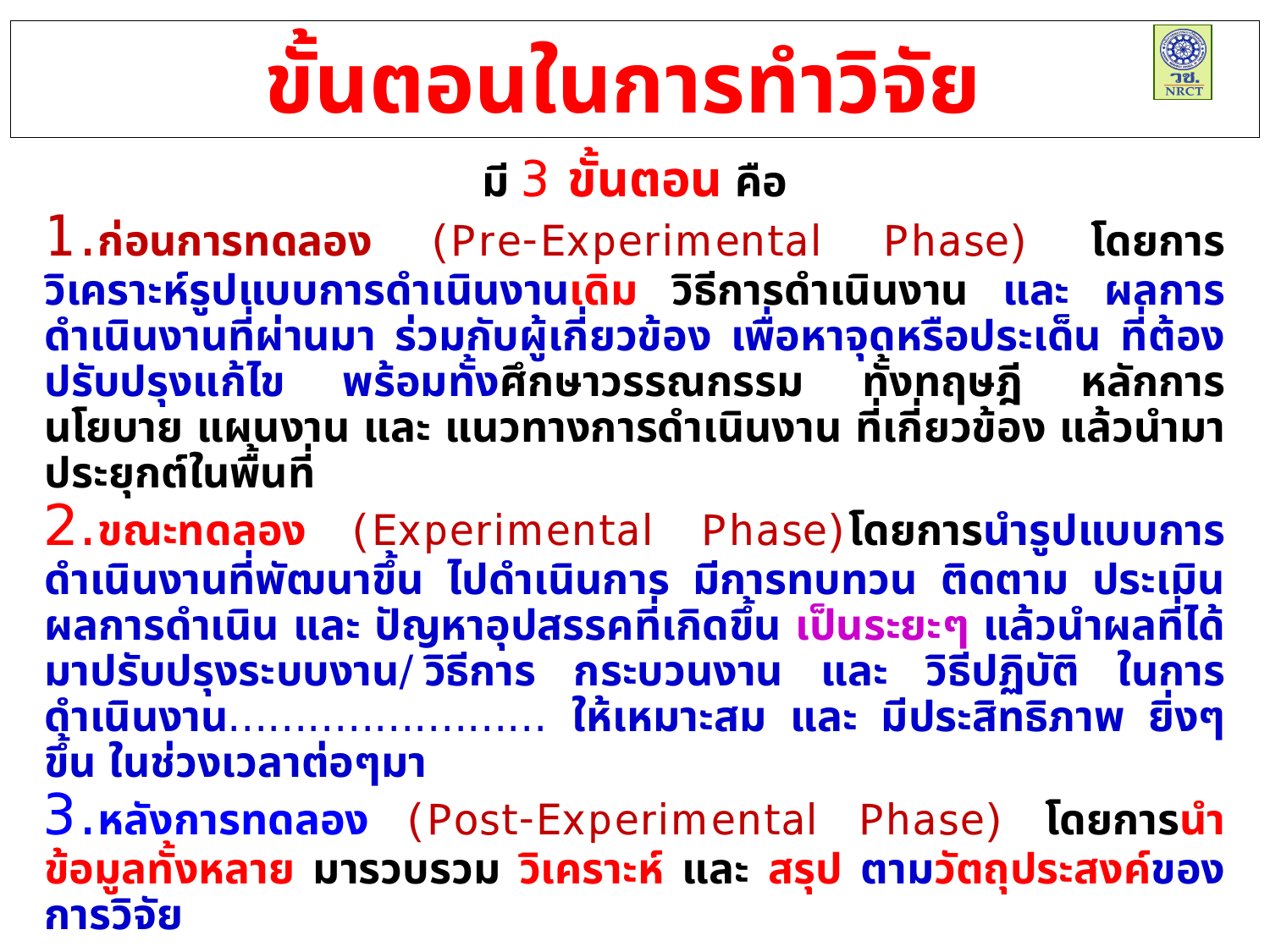

# ขั้นตอนในการทำวิจัย
มี 3 ขั้นตอน คือ
1.ก่อนการทดลอง (Pre-Experimental Phase) โดยการ วิเคราะห์รูปแบบการดำเนินงานเดิม วิธีการดำเนินงาน และ ผลการดำเนินงานที่ผ่านมา ร่วมกับผู้เกี่ยวข้อง เพื่อหาจุดหรือประเด็น ที่ต้องปรับปรุงแก้ไข พร้อมทั้งศึกษาวรรณกรรม ทั้งทฤษฎี หลักการ นโยบาย แผนงาน และ แนวทางการดำเนินงาน ที่เกี่ยวข้อง แล้วนำมาประยุกต์ในพื้นที่
2.ขณะทดลอง (Experimental Phase)โดยการนำรูปแบบการดำเนินงานที่พัฒนาขึ้น ไปดำเนินการ มีการทบทวน ติดตาม ประเมิน ผลการดำเนิน และ ปัญหาอุปสรรคที่เกิดขึ้น เป็นระยะๆ แล้วนำผลที่ได้ มาปรับปรุงระบบงาน/วิธีการ กระบวนงาน และ วิธีปฏิบัติ ในการดำเนินงาน........................ ให้เหมาะสม และ มีประสิทธิภาพ ยิ่งๆขึ้น ในช่วงเวลาต่อๆมา
3.หลังการทดลอง (Post-Experimental Phase) โดยการนำข้อมูลทั้งหลาย มารวบรวม วิเคราะห์ และ สรุป ตามวัตถุประสงค์ของการวิจัย